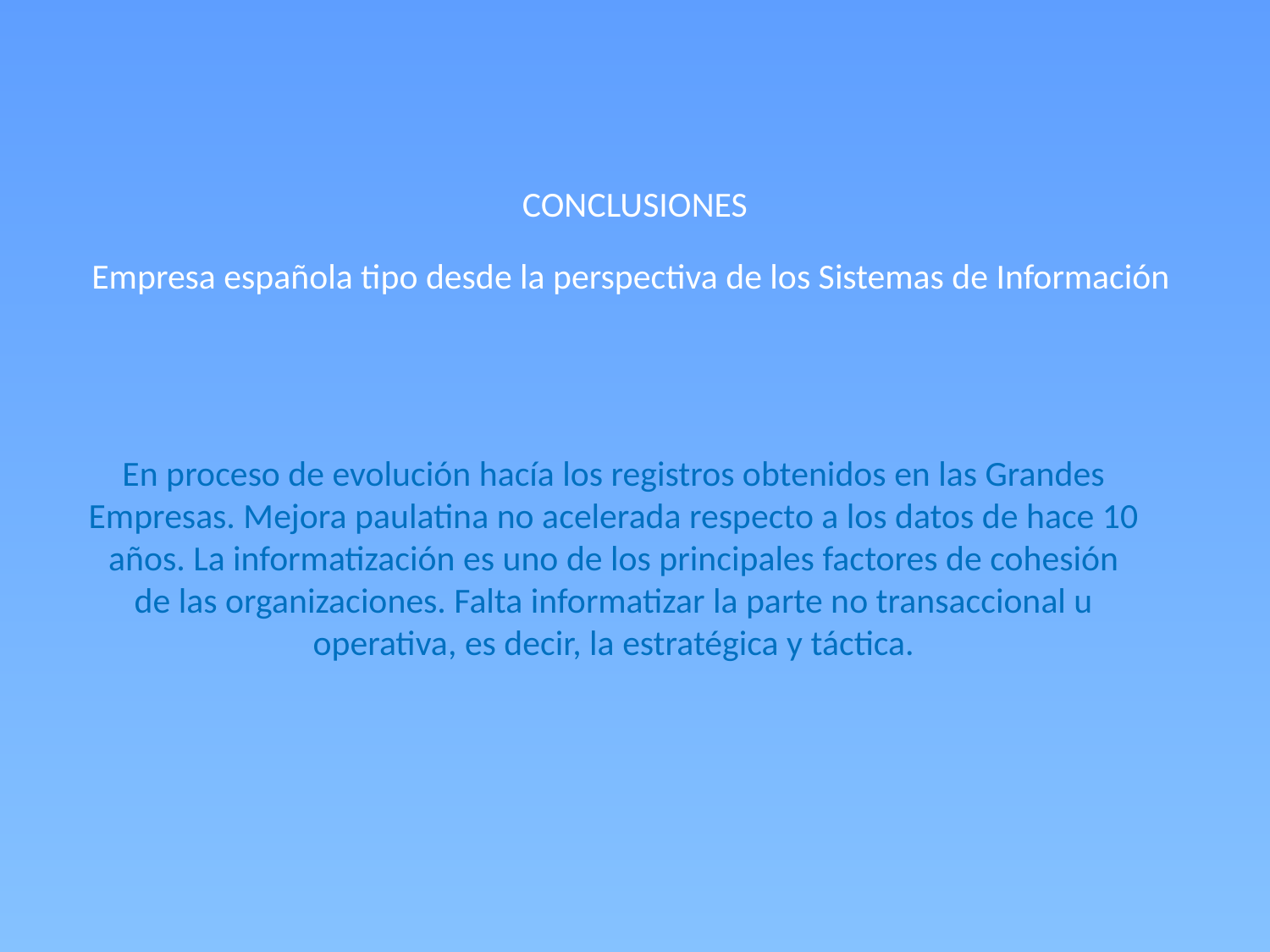

CONCLUSIONES

Empresa española tipo desde la perspectiva de los Sistemas de Información

En proceso de evolución hacía los registros obtenidos en las Grandes Empresas. Mejora paulatina no acelerada respecto a los datos de hace 10 años. La informatización es uno de los principales factores de cohesión de las organizaciones. Falta informatizar la parte no transaccional u operativa, es decir, la estratégica y táctica.